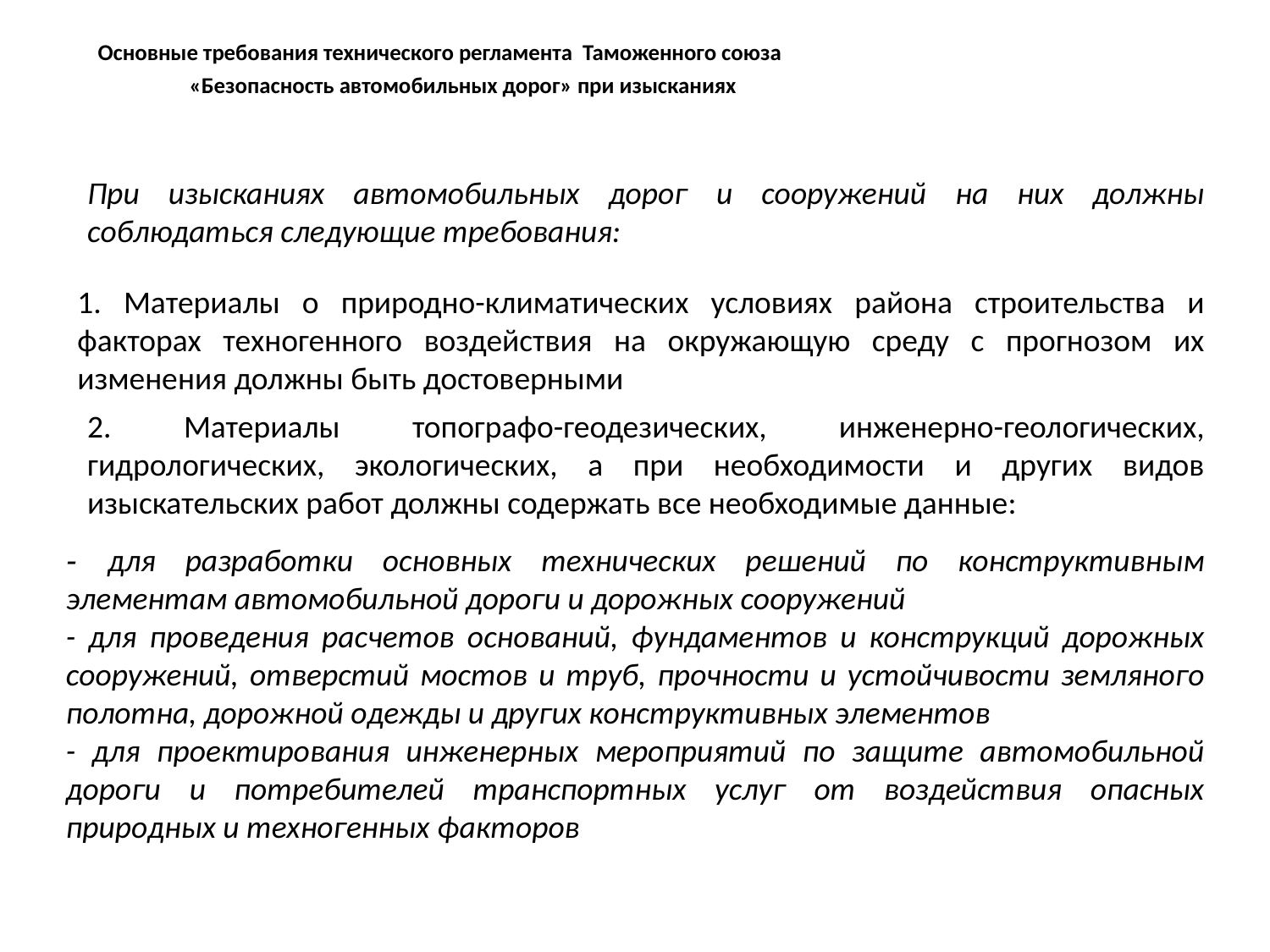

Основные требования технического регламента  Таможенного союза «Безопасность автомобильных дорог» при изысканиях
При изысканиях автомобильных дорог и сооружений на них должны соблюдаться следующие требования:
1. Материалы о природно-климатических условиях района строительства и факторах техногенного воздействия на окружающую среду с прогнозом их изменения должны быть достоверными
2. Материалы топографо-геодезических, инженерно-геологических, гидрологических, экологических, а при необходимости и других видов изыскательских работ должны содержать все необходимые данные:
- для разработки основных технических решений по конструктивным элементам автомобильной дороги и дорожных сооружений
- для проведения расчетов оснований, фундаментов и конструкций дорожных сооружений, отверстий мостов и труб, прочности и устойчивости земляного полотна, дорожной одежды и других конструктивных элементов
- для проектирования инженерных мероприятий по защите автомобильной дороги и потребителей транспортных услуг от воздействия опасных природных и техногенных факторов